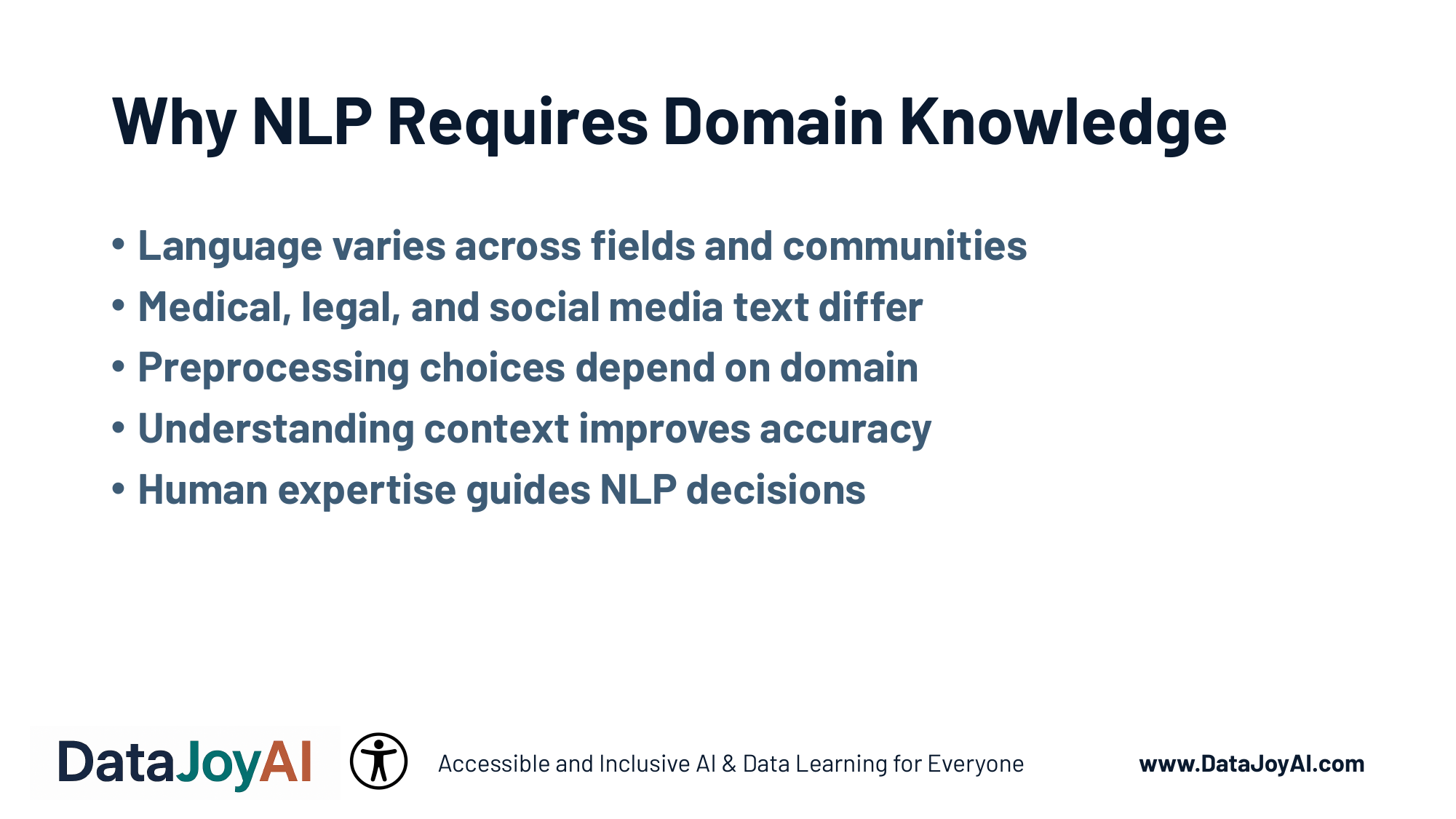

# Why NLP Requires Domain Knowledge
Language varies across fields and communities
Medical, legal, and social media text differ
Preprocessing choices depend on domain
Understanding context improves accuracy
Human expertise guides NLP decisions